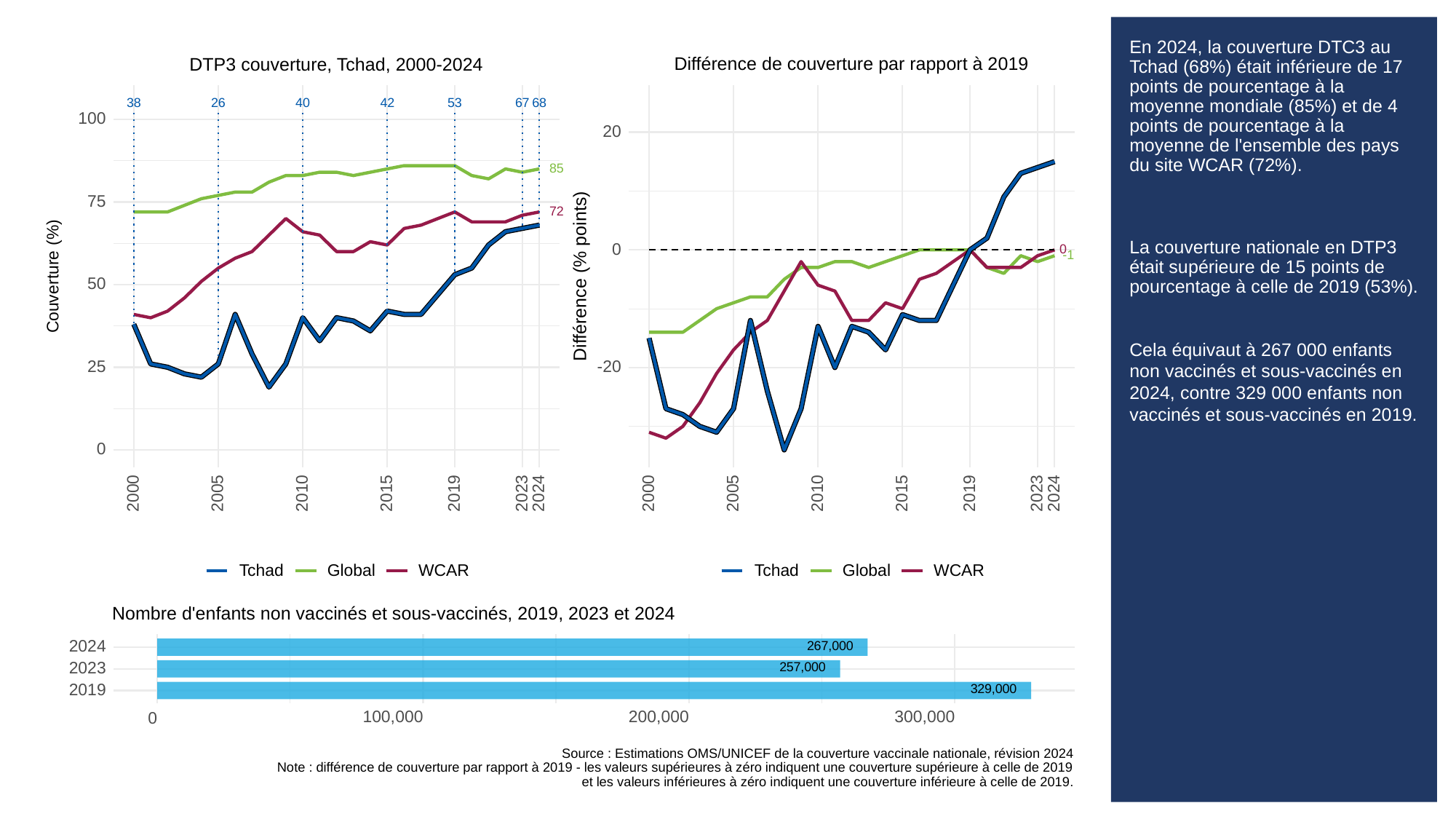

# En 2024, la couverture DTC3 au Tchad (68%) était inférieure de 17 points de pourcentage à la moyenne mondiale (85%) et de 4 points de pourcentage à la moyenne de l'ensemble des pays du site WCAR (72%).

La couverture nationale en DTP3 était supérieure de 15 points de pourcentage à celle de 2019 (53%).

Cela équivaut à 267 000 enfants non vaccinés et sous-vaccinés en 2024, contre 329 000 enfants non vaccinés et sous-vaccinés en 2019.

Différence de couverture par rapport à 2019
DTP3 couverture, Tchad, 2000-2024

38
53
26
40
67
68
42

100

20

85

75

72

0
0

-1
Différence (% points)
Couverture (%)
50

25
-20

0

2023
2023
2000
2005
2010
2015
2019
2024
2000
2005
2010
2015
2019
2024
Global
WCAR
Global
WCAR
Tchad
Tchad

Nombre d'enfants non vaccinés et sous-vaccinés, 2019, 2023 et 2024

267,000
2024

257,000
2023

329,000
2019

100,000
200,000
300,000
0
Source : Estimations OMS/UNICEF de la couverture vaccinale nationale, révision 2024
Note : différence de couverture par rapport à 2019 - les valeurs supérieures à zéro indiquent une couverture supérieure à celle de 2019
et les valeurs inférieures à zéro indiquent une couverture inférieure à celle de 2019.